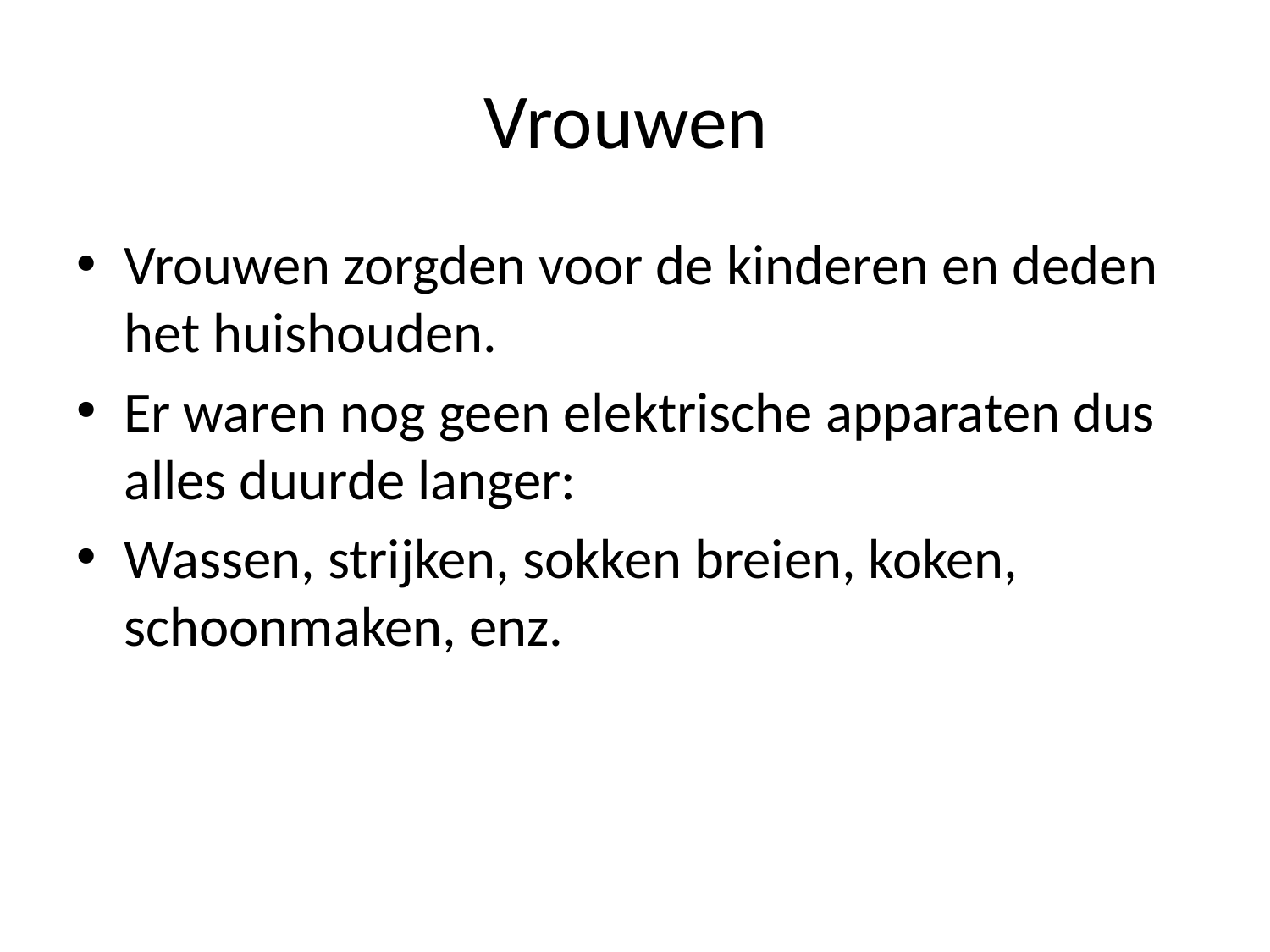

# Vrouwen
Vrouwen zorgden voor de kinderen en deden het huishouden.
Er waren nog geen elektrische apparaten dus alles duurde langer:
Wassen, strijken, sokken breien, koken, schoonmaken, enz.